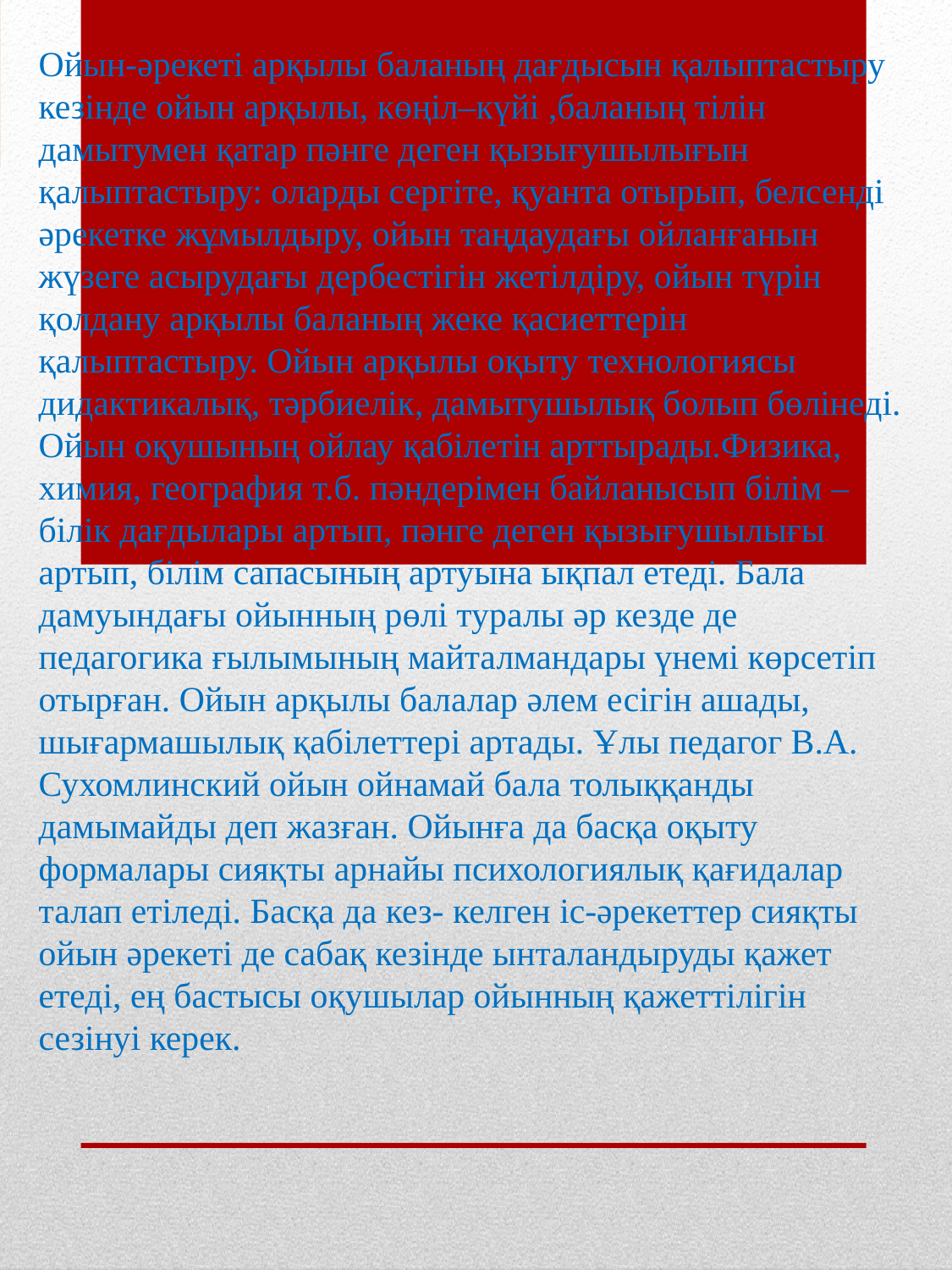

Ойын-әрекеті арқылы баланың дағдысын қалыптастыру кезінде ойын арқылы, көңіл–күйі ,баланың тілін дамытумен қатар пәнге деген қызығушылығын қалыптастыру: оларды сергіте, қуанта отырып, белсенді әрекетке жұмылдыру, ойын таңдаудағы ойланғанын жүзеге асырудағы дербестігін жетілдіру, ойын түрін қолдану арқылы баланың жеке қасиеттерін қалыптастыру. Ойын арқылы оқыту технологиясы дидактикалық, тәрбиелік, дамытушылық болып бөлінеді. Ойын оқушының ойлау қабілетін арттырады.Физика, химия, география т.б. пәндерімен байланысып білім – білік дағдылары артып, пәнге деген қызығушылығы артып, білім сапасының артуына ықпал етеді. Бала дамуындағы ойынның рөлі туралы әр кезде де педагогика ғылымының майталмандары үнемі көрсетіп отырған. Ойын арқылы балалар әлем есігін ашады, шығармашылық қабілеттері артады. Ұлы педагог В.А. Сухомлинский ойын ойнамай бала толыққанды дамымайды деп жазған. Ойынға да басқа оқыту формалары сияқты арнайы психологиялық қағидалар талап етіледі. Басқа да кез- келген іс-әрекеттер сияқты ойын әрекеті де сабақ кезінде ынталандыруды қажет етеді, ең бастысы оқушылар ойынның қажеттілігін сезінуі керек.